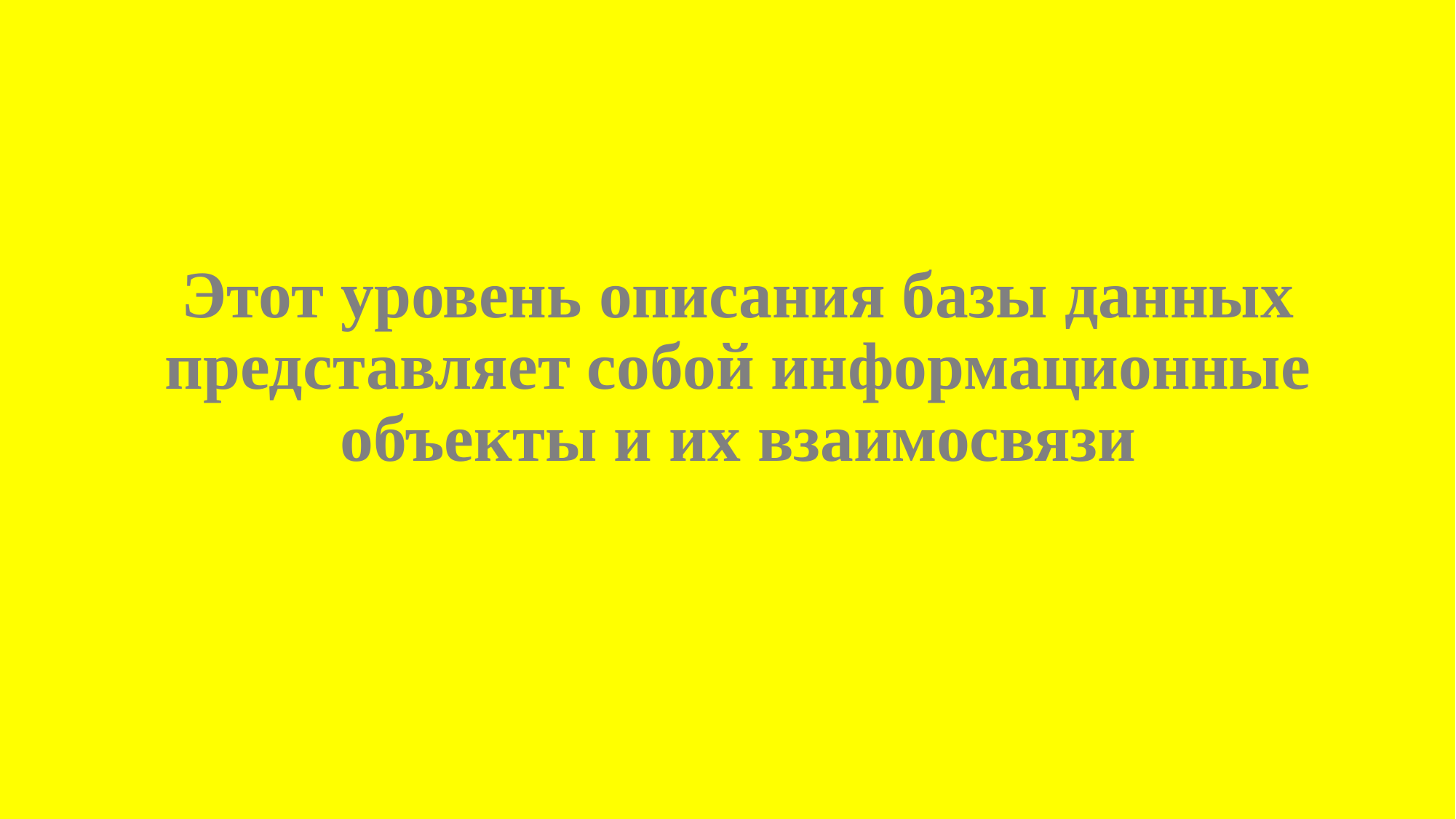

# Этот уровень описания базы данных представляет собой информационные объекты и их взаимосвязи